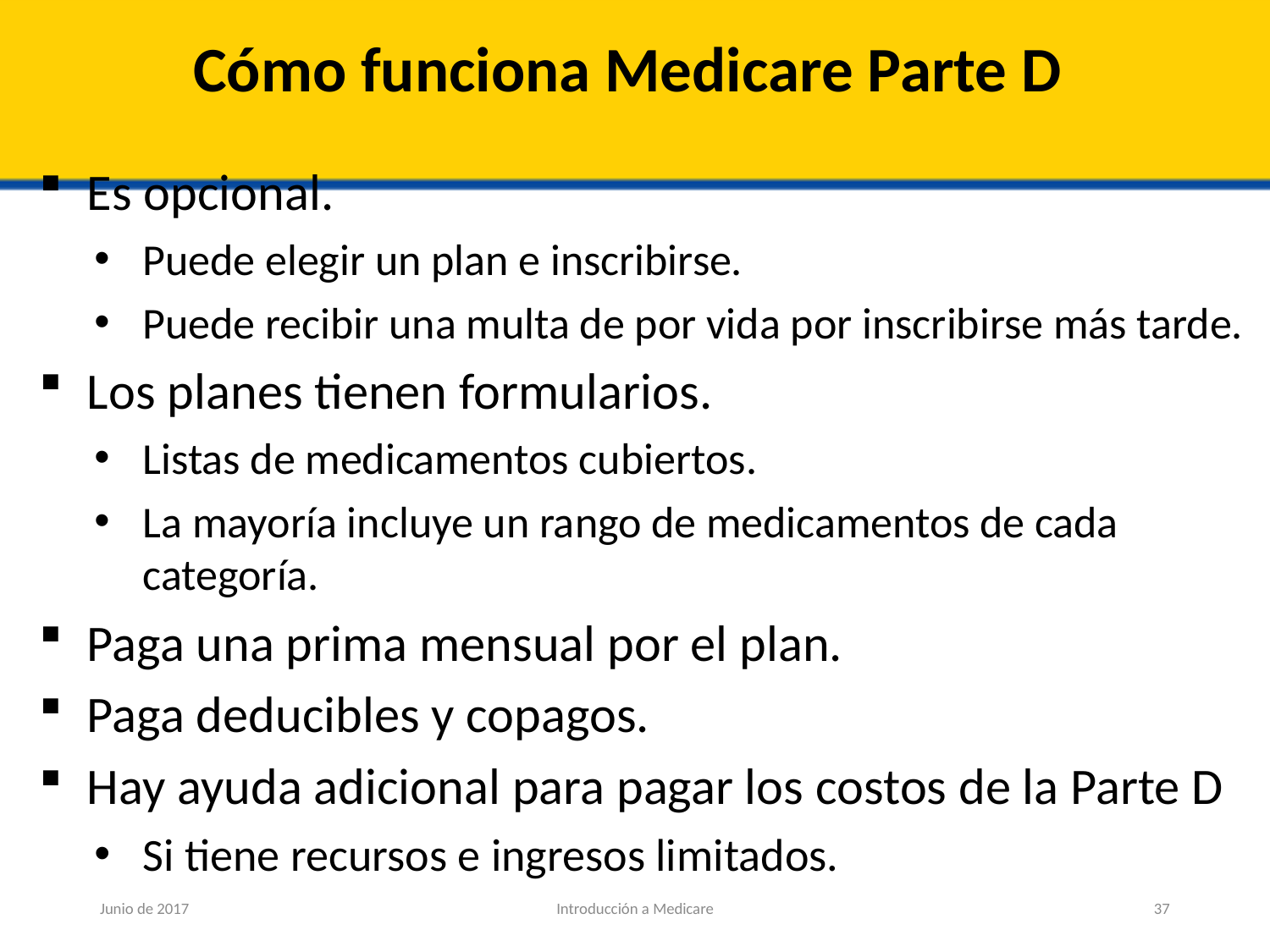

# Cómo funciona Medicare Parte D
Es opcional.
Puede elegir un plan e inscribirse.
Puede recibir una multa de por vida por inscribirse más tarde.
Los planes tienen formularios.
Listas de medicamentos cubiertos.
La mayoría incluye un rango de medicamentos de cada categoría.
Paga una prima mensual por el plan.
Paga deducibles y copagos.
Hay ayuda adicional para pagar los costos de la Parte D
Si tiene recursos e ingresos limitados.
Junio de 2017
Introducción a Medicare
37